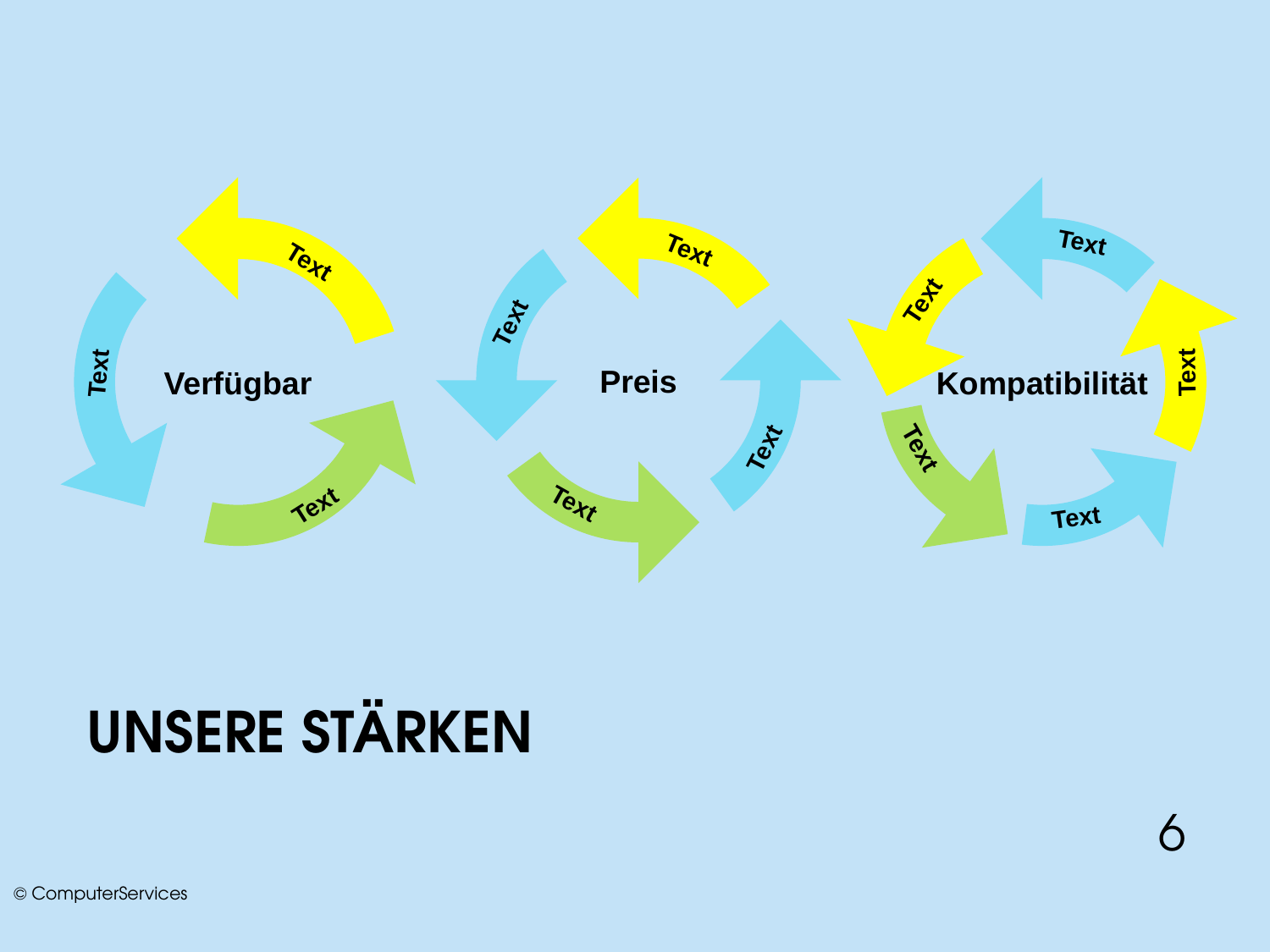

Text
Kompatibilität

Text
Text
Text
Text
Text
Preis

Text
Text
Text
Verfügbar

Text
Text
Text
# Unsere Stärken
6
© ComputerServices